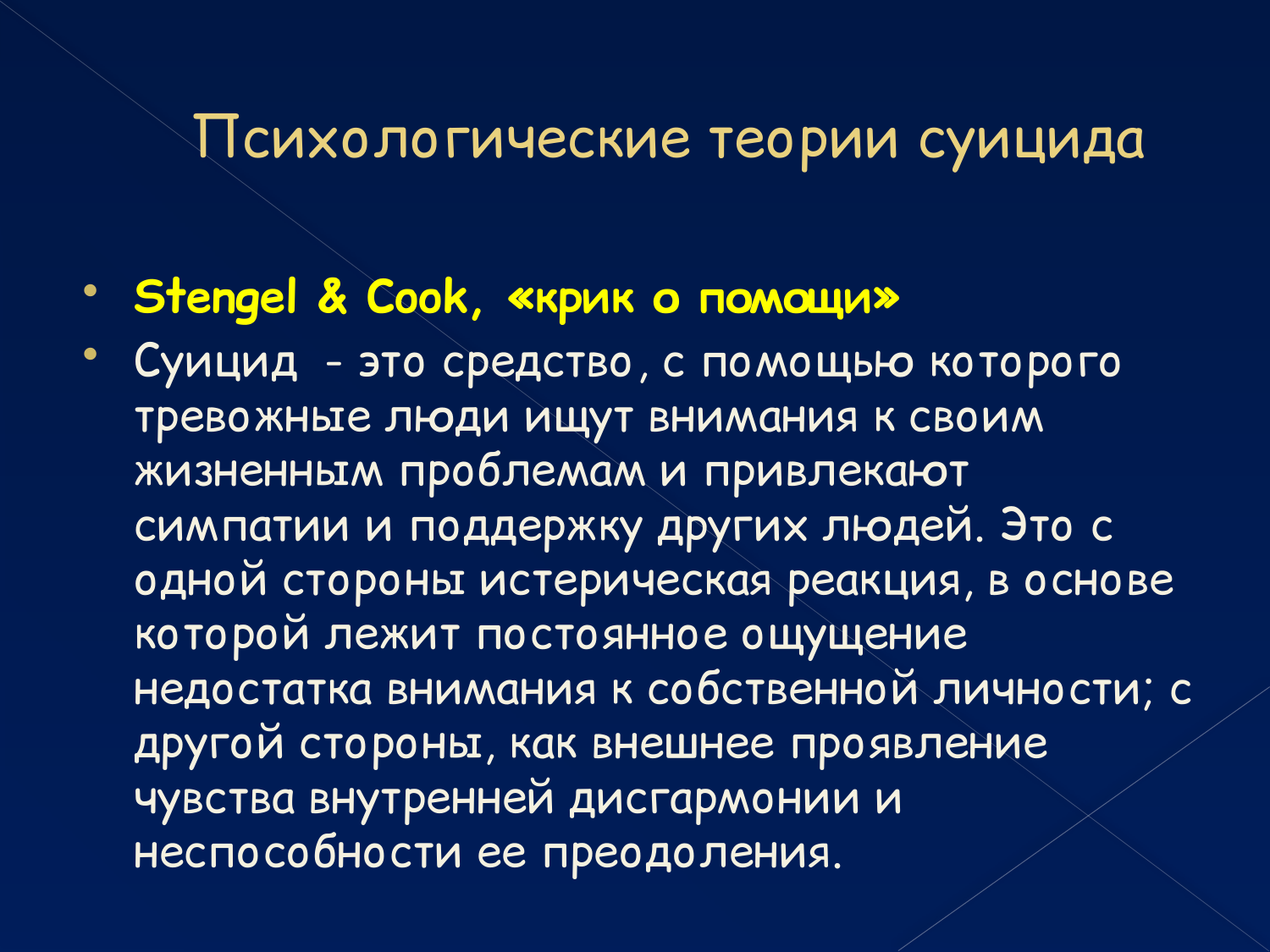

# Психологические теории суицида
Stengel & Cook, «крик о помощи»
Суицид  - это средство, с помощью которого тревожные люди ищут внимания к своим жизненным проблемам и привлекают симпатии и поддержку других людей. Это с одной стороны истерическая реакция, в основе которой лежит постоянное ощущение недостатка внимания к собственной личности; с другой стороны, как внешнее проявление чувства внутренней дисгармонии и неспособности ее преодоления.